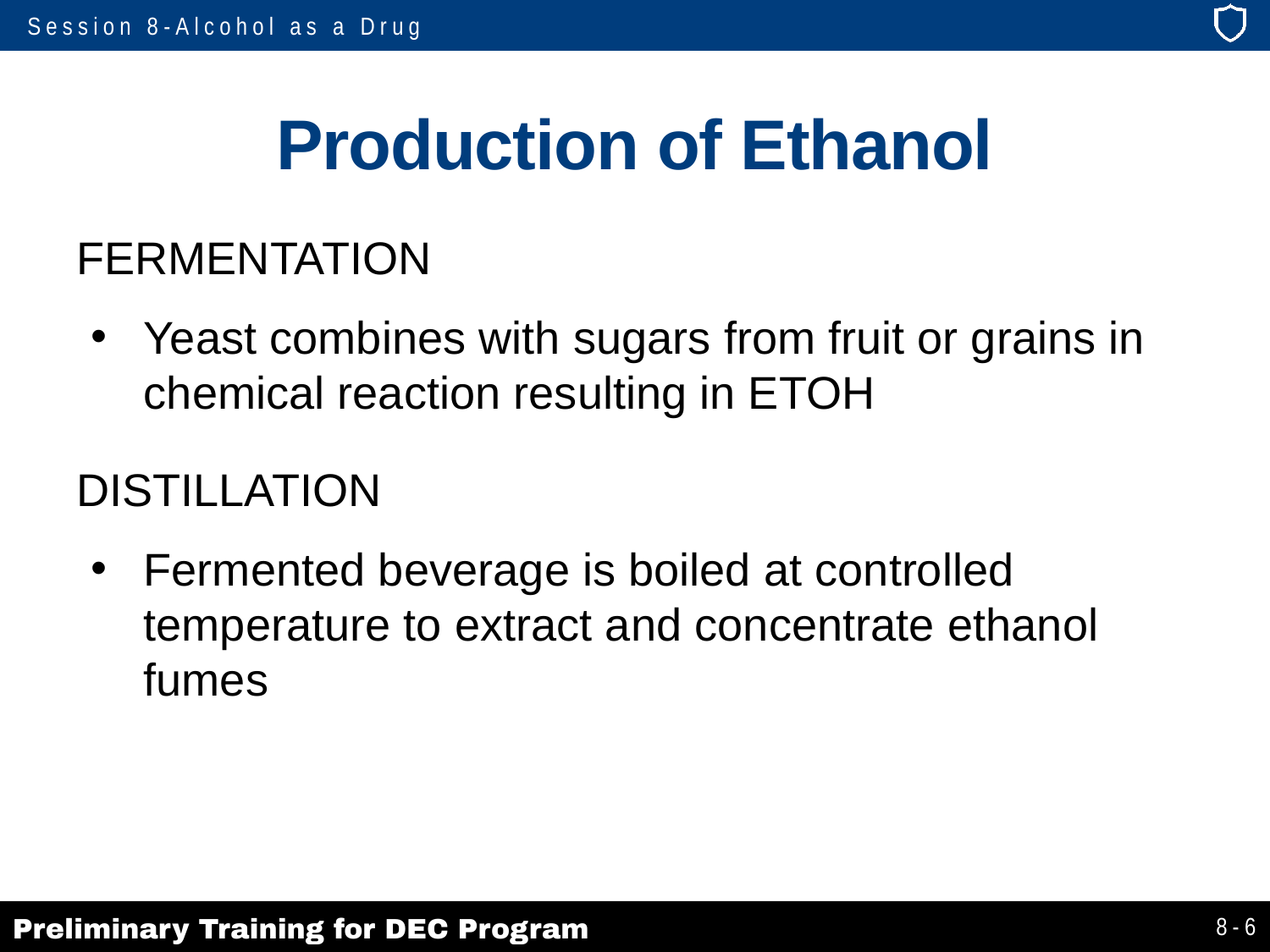

# Production of Ethanol
FERMENTATION
Yeast combines with sugars from fruit or grains in chemical reaction resulting in ETOH
DISTILLATION
Fermented beverage is boiled at controlled temperature to extract and concentrate ethanol fumes

8-6